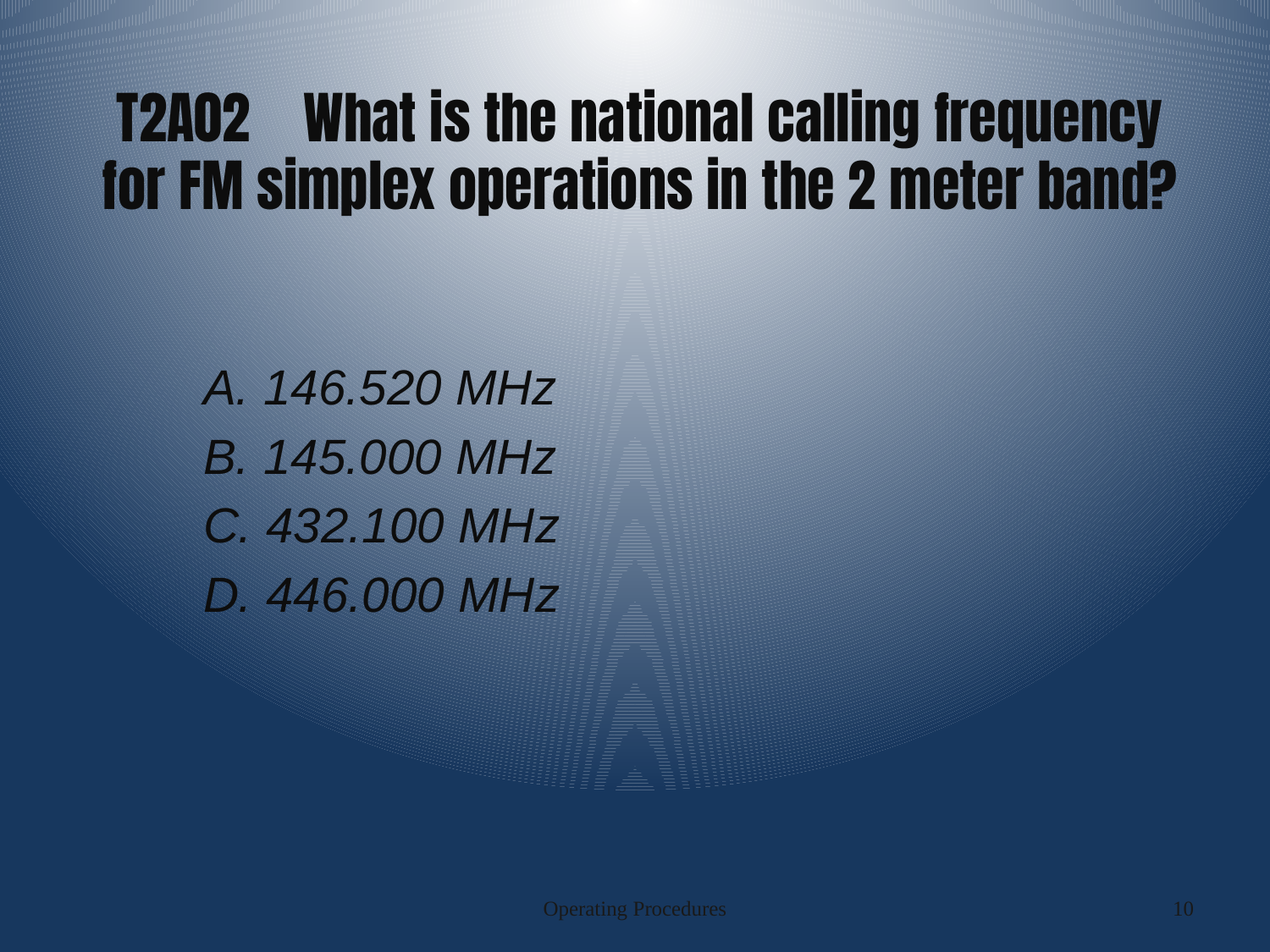

# T2A02    What is the national calling frequency for FM simplex operations in the 2 meter band?
A. 146.520 MHz
B. 145.000 MHz
C. 432.100 MHz
D. 446.000 MHz

Operating Procedures
10